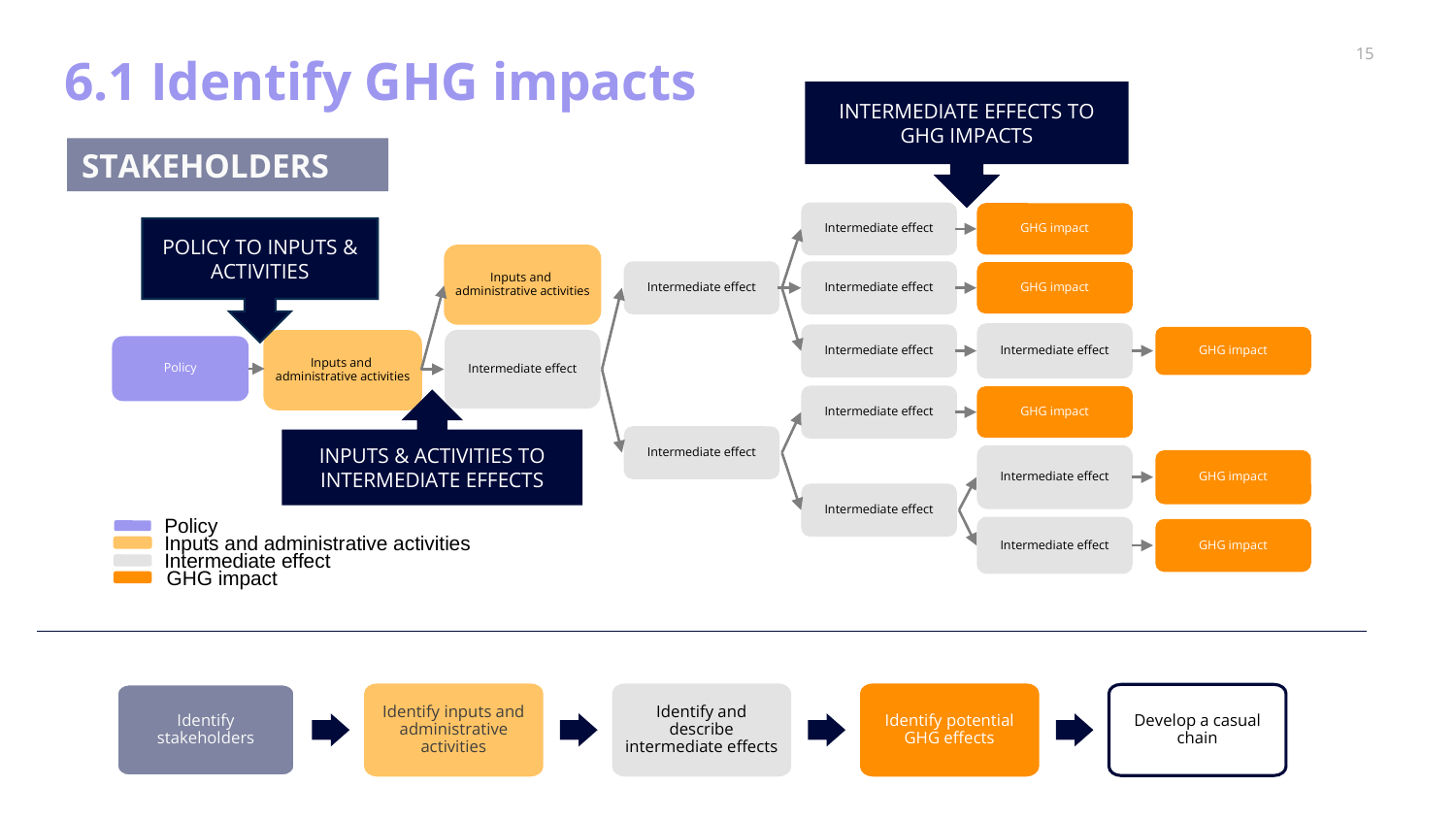

6.1 Identify GHG impacts
INTERMEDIATE EFFECTS TO GHG IMPACTS
STAKEHOLDERS
Intermediate effect
GHG impact
POLICY TO INPUTS & ACTIVITIES
Inputs and
administrative activities
Intermediate effect
Intermediate effect
GHG impact
Intermediate effect
Intermediate effect
GHG impact
Intermediate effect
Inputs and
administrative activities
Policy
Intermediate effect
GHG impact
INPUTS & ACTIVITIES TO INTERMEDIATE EFFECTS
Intermediate effect
Intermediate effect
GHG impact
Intermediate effect
Intermediate effect
Policy

Inputs and administrative activities

Intermediate effect

GHG impact

GHG impact
Identify stakeholders
Identify inputs and administrative activities
Identify and describe intermediate effects
Identify potential GHG effects
Develop a casual chain